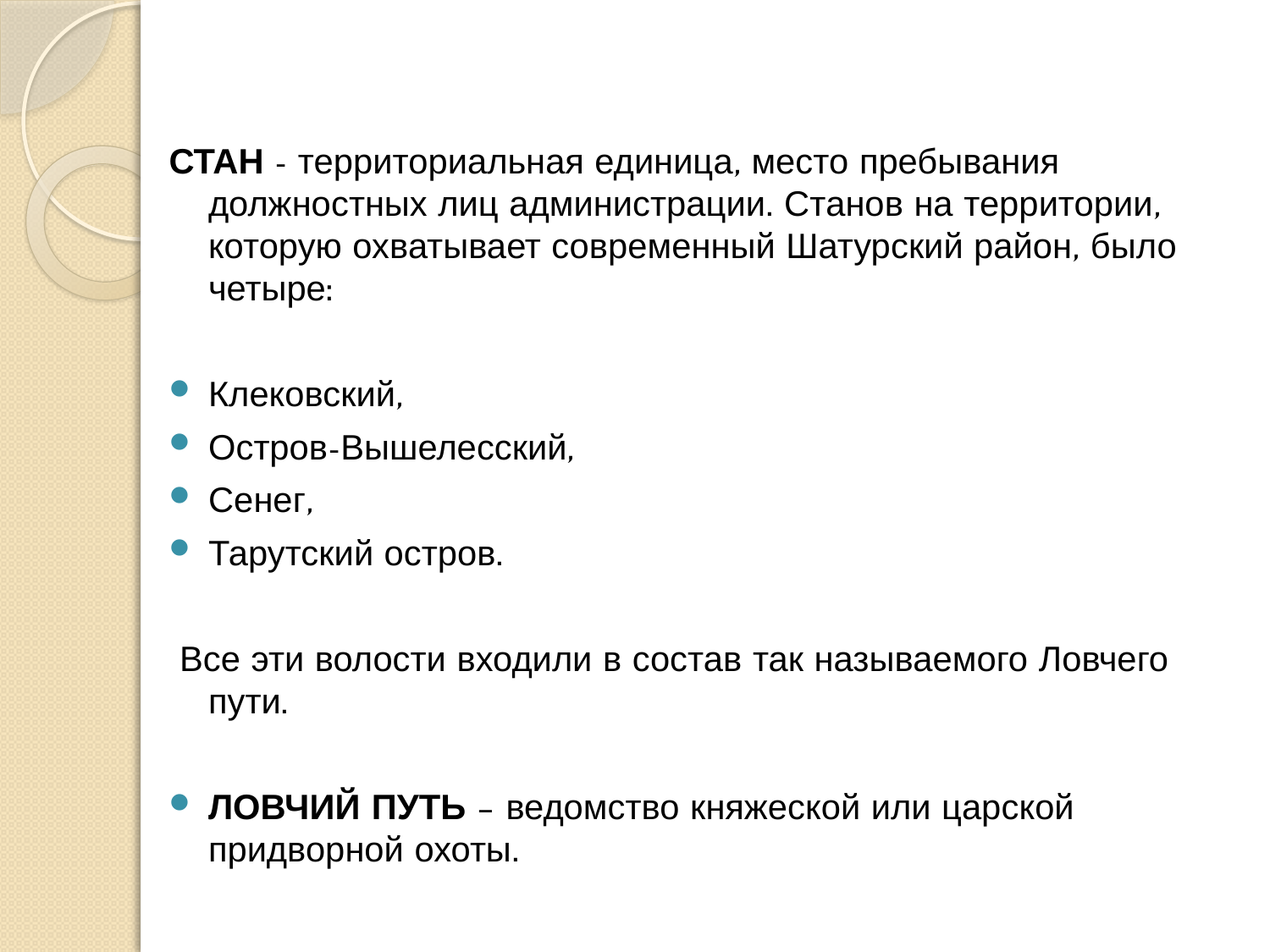

СТАН - территориальная единица, место пребывания должностных лиц администрации. Станов на территории, которую охватывает современный Шатурский район, было четыре:

Клековский,
Остров-Вышелесский,
Сенег,
Тарутский остров.

 Все эти волости входили в состав так называемого Ловчего пути.

ЛОВЧИЙ ПУТЬ – ведомство княжеской или царской придворной охоты.